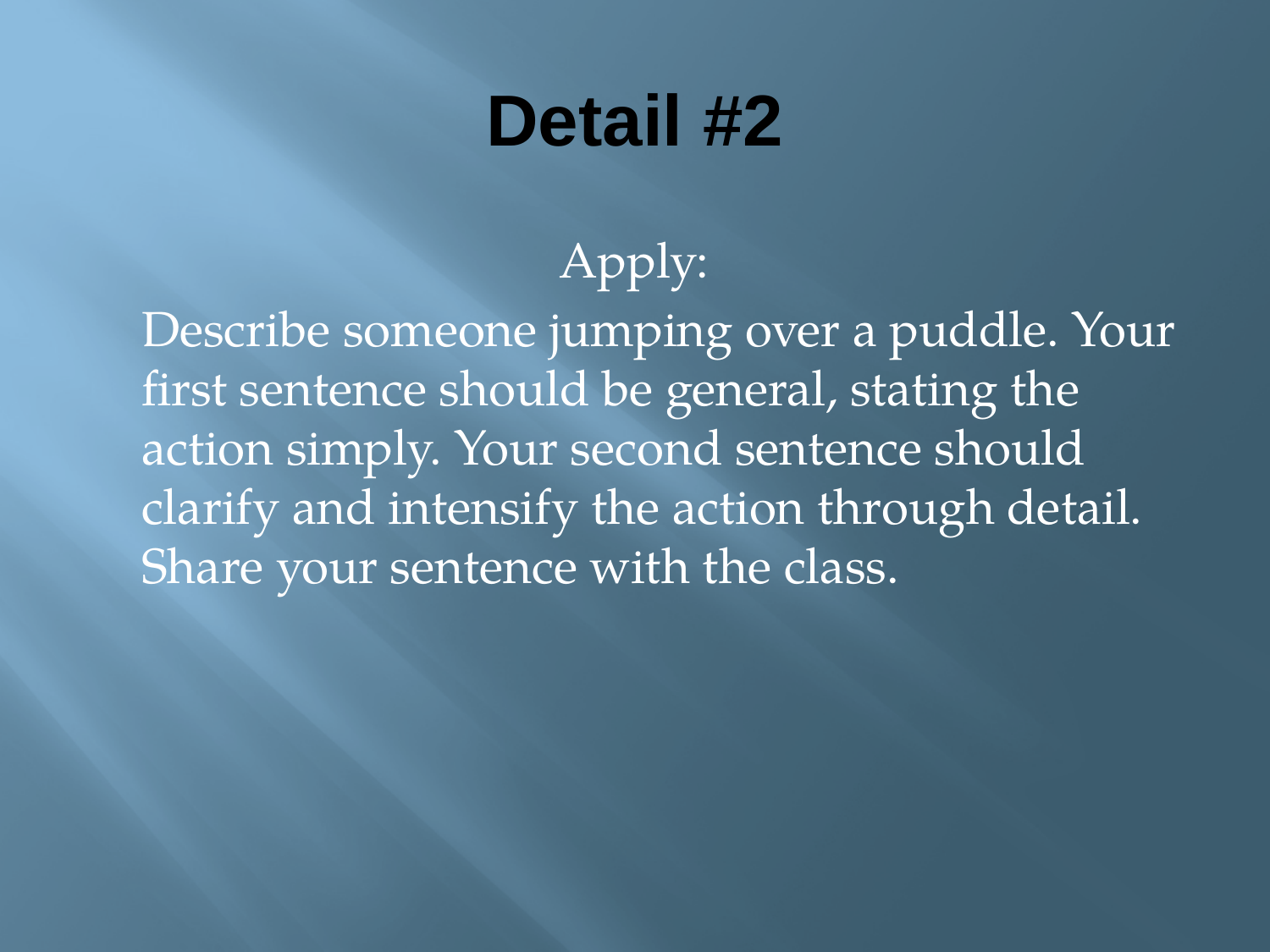

# Detail #2
Apply:
	Describe someone jumping over a puddle. Your first sentence should be general, stating the action simply. Your second sentence should clarify and intensify the action through detail. Share your sentence with the class.